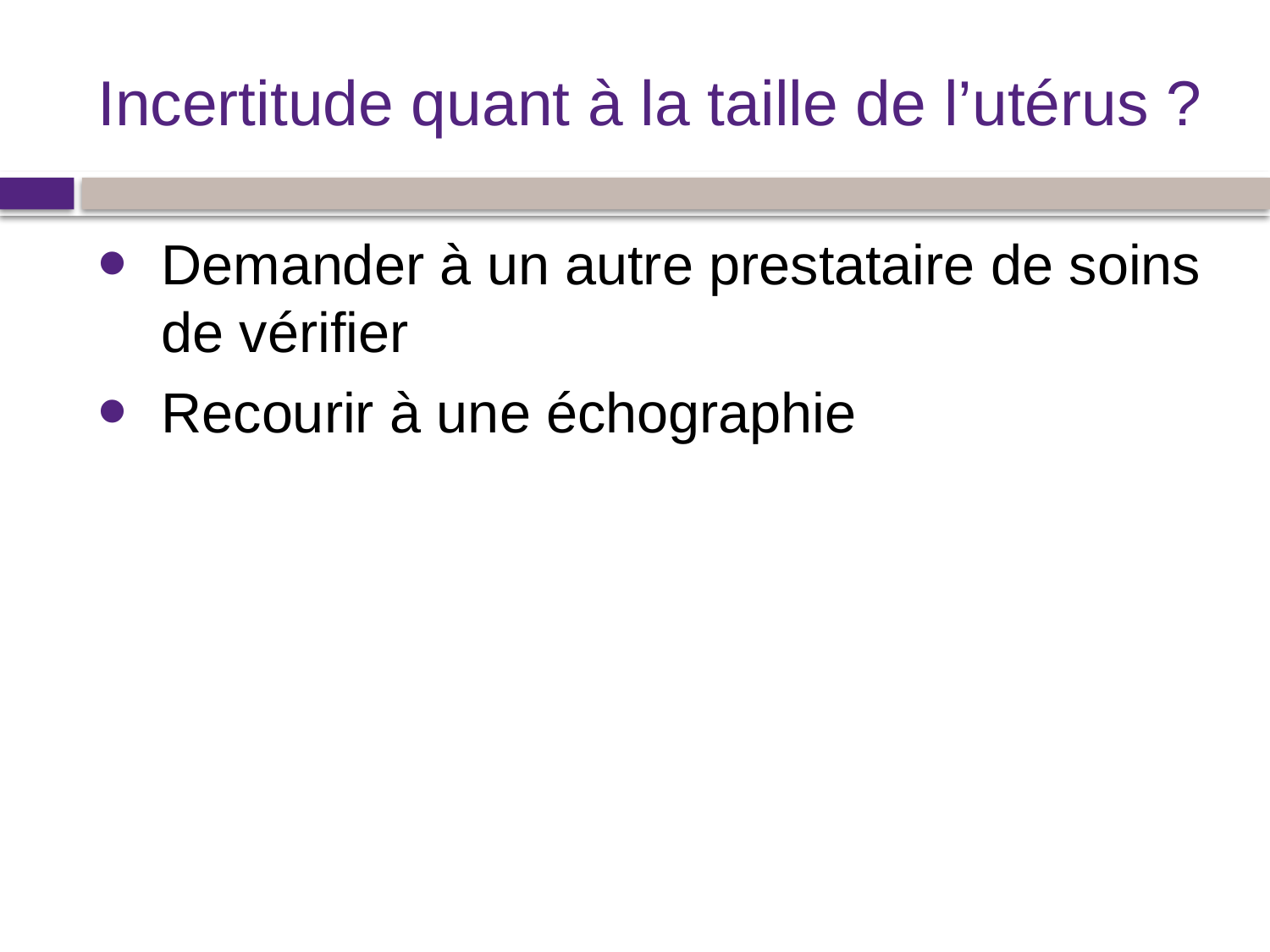

# Incertitude quant à la taille de l’utérus ?
Demander à un autre prestataire de soins de vérifier
Recourir à une échographie